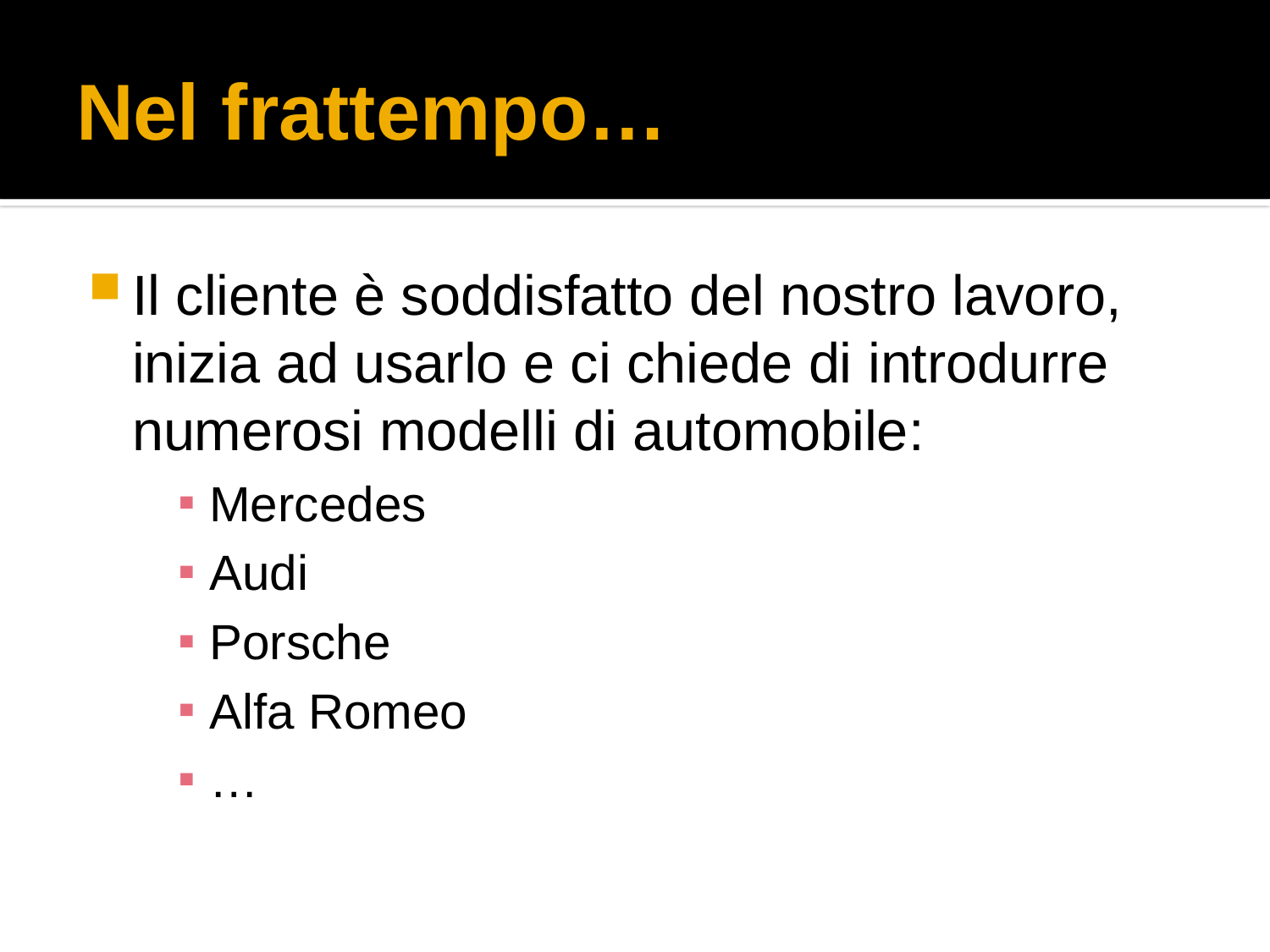

# Nel frattempo…
Il cliente è soddisfatto del nostro lavoro, inizia ad usarlo e ci chiede di introdurre numerosi modelli di automobile:
Mercedes
Audi
Porsche
Alfa Romeo
…